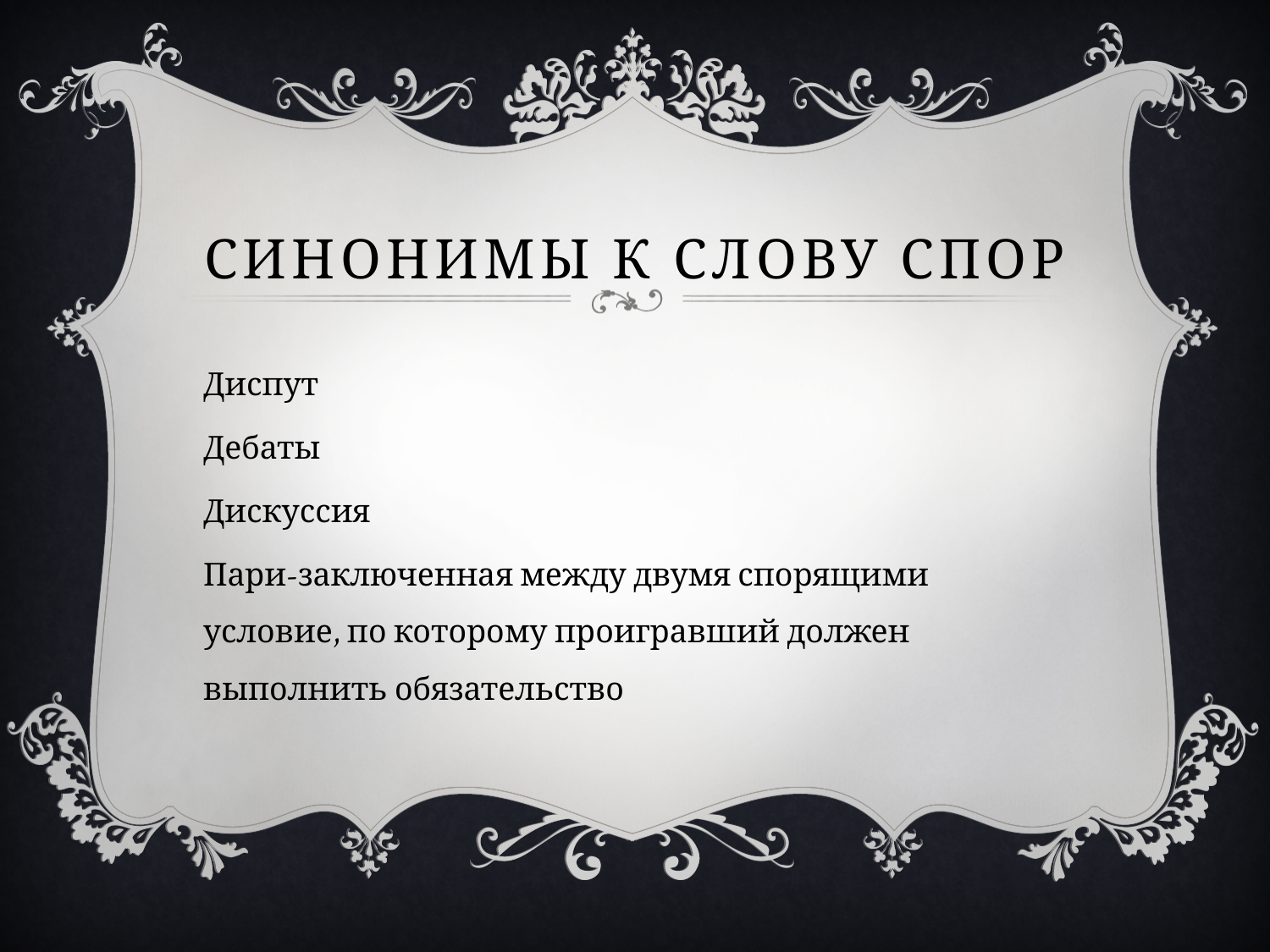

# Синонимы к слову спор
Диспут
Дебаты
Дискуссия
Пари-заключенная между двумя спорящими условие, по которому проигравший должен выполнить обязательство